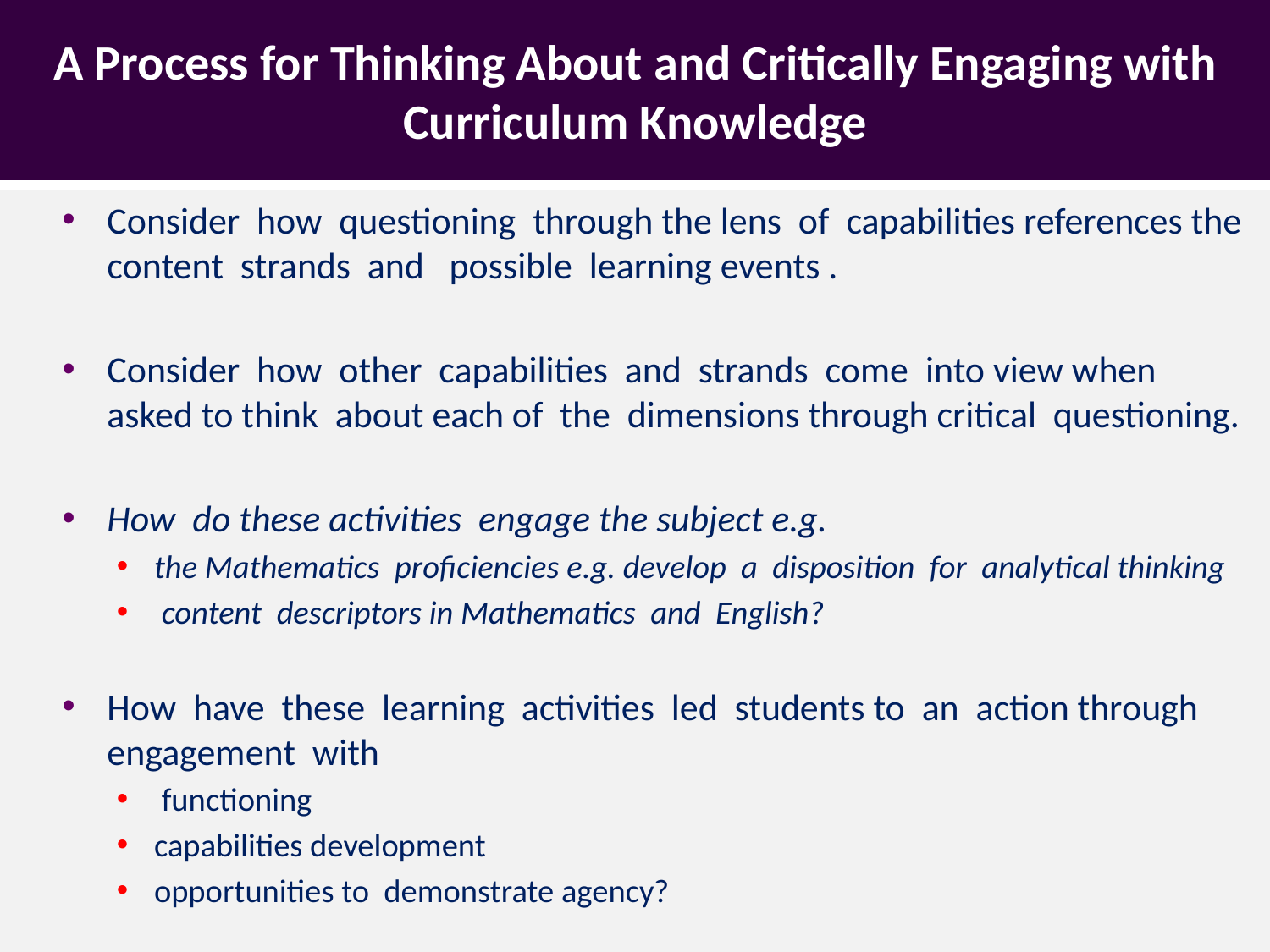

# A Process for Thinking About and Critically Engaging with Curriculum Knowledge
Consider  how  questioning  through the lens  of  capabilities references the  content  strands  and   possible  learning events .

Consider  how  other  capabilities  and  strands  come  into view when  asked to think  about each of  the  dimensions through critical  questioning.

How  do these activities  engage the subject e.g.
the Mathematics  proficiencies e.g. develop  a  disposition  for  analytical thinking
 content  descriptors in Mathematics  and  English?

How  have  these  learning  activities  led  students to  an  action through  engagement  with
 functioning
capabilities development
opportunities to  demonstrate agency?